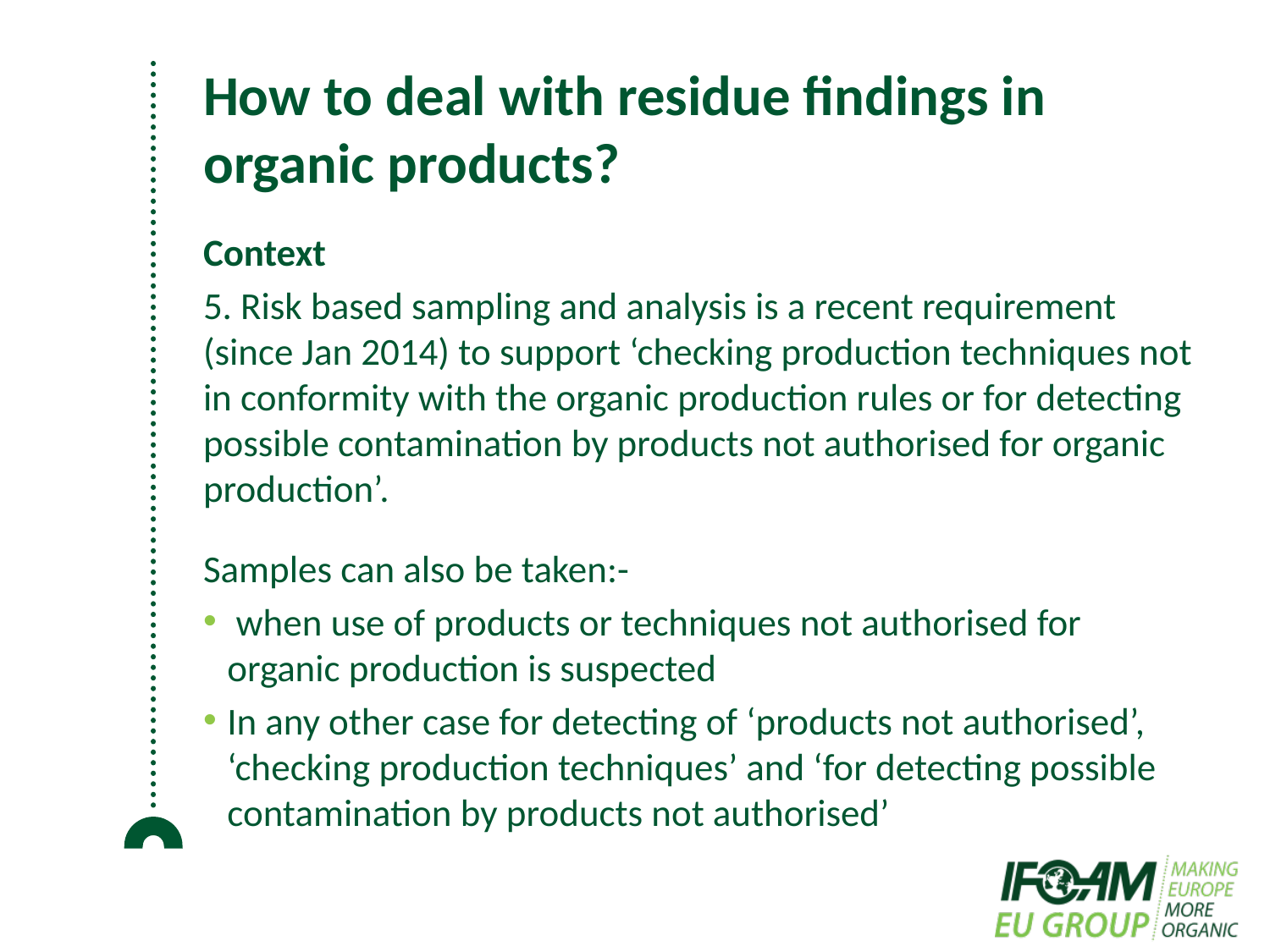

# How to deal with residue findings in organic products?
Context
5. Risk based sampling and analysis is a recent requirement (since Jan 2014) to support ‘checking production techniques not in conformity with the organic production rules or for detecting possible contamination by products not authorised for organic production’.

Samples can also be taken:-
 when use of products or techniques not authorised for organic production is suspected
In any other case for detecting of ‘products not authorised’, ‘checking production techniques’ and ‘for detecting possible contamination by products not authorised’